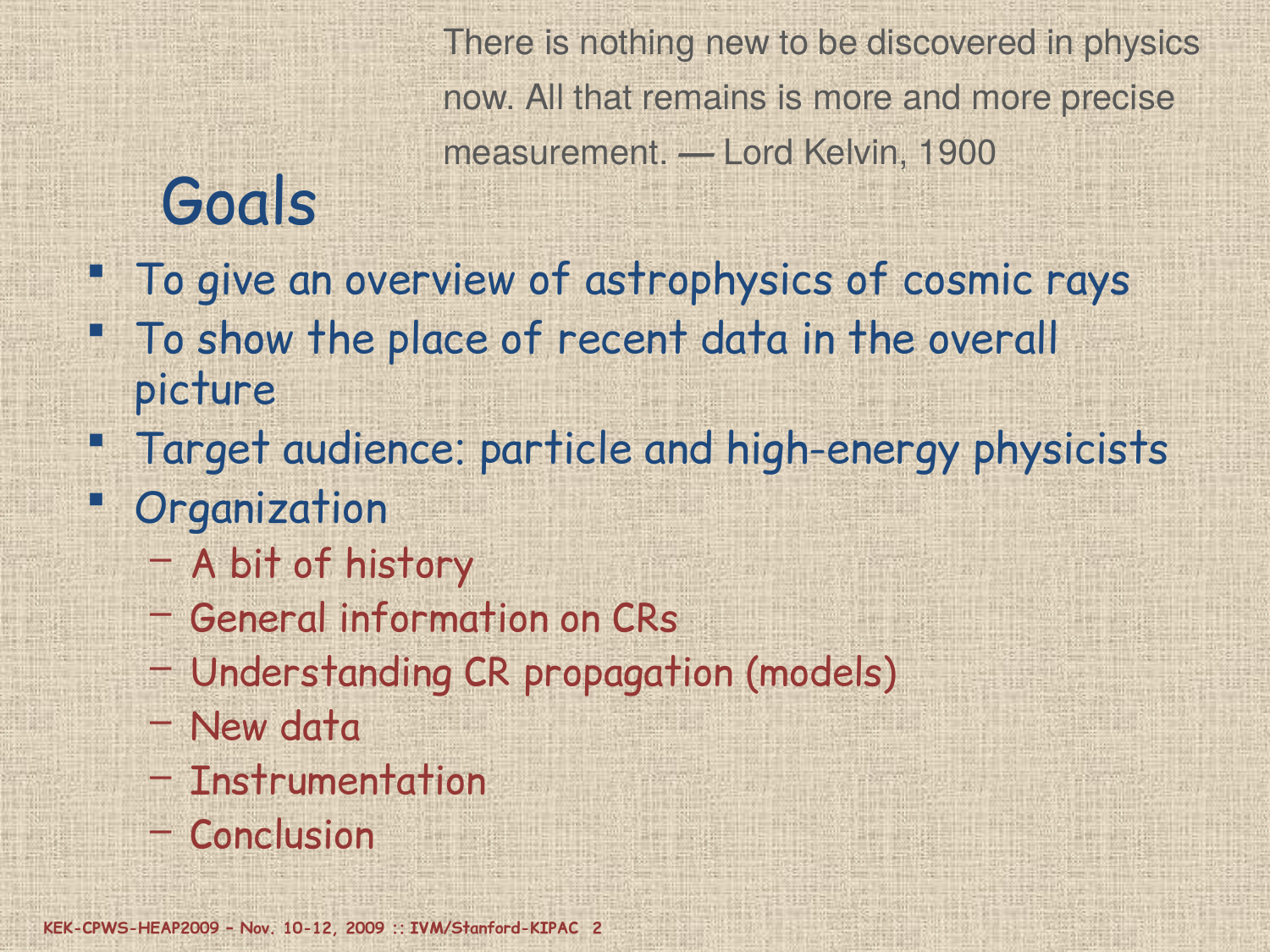

There is nothing new to be discovered in physics now. All that remains is more and more precise measurement. — Lord Kelvin, 1900
# Goals
To give an overview of astrophysics of cosmic rays
To show the place of recent data in the overall picture
Target audience: particle and high-energy physicists
Organization
A bit of history
General information on CRs
Understanding CR propagation (models)
New data
Instrumentation
Conclusion